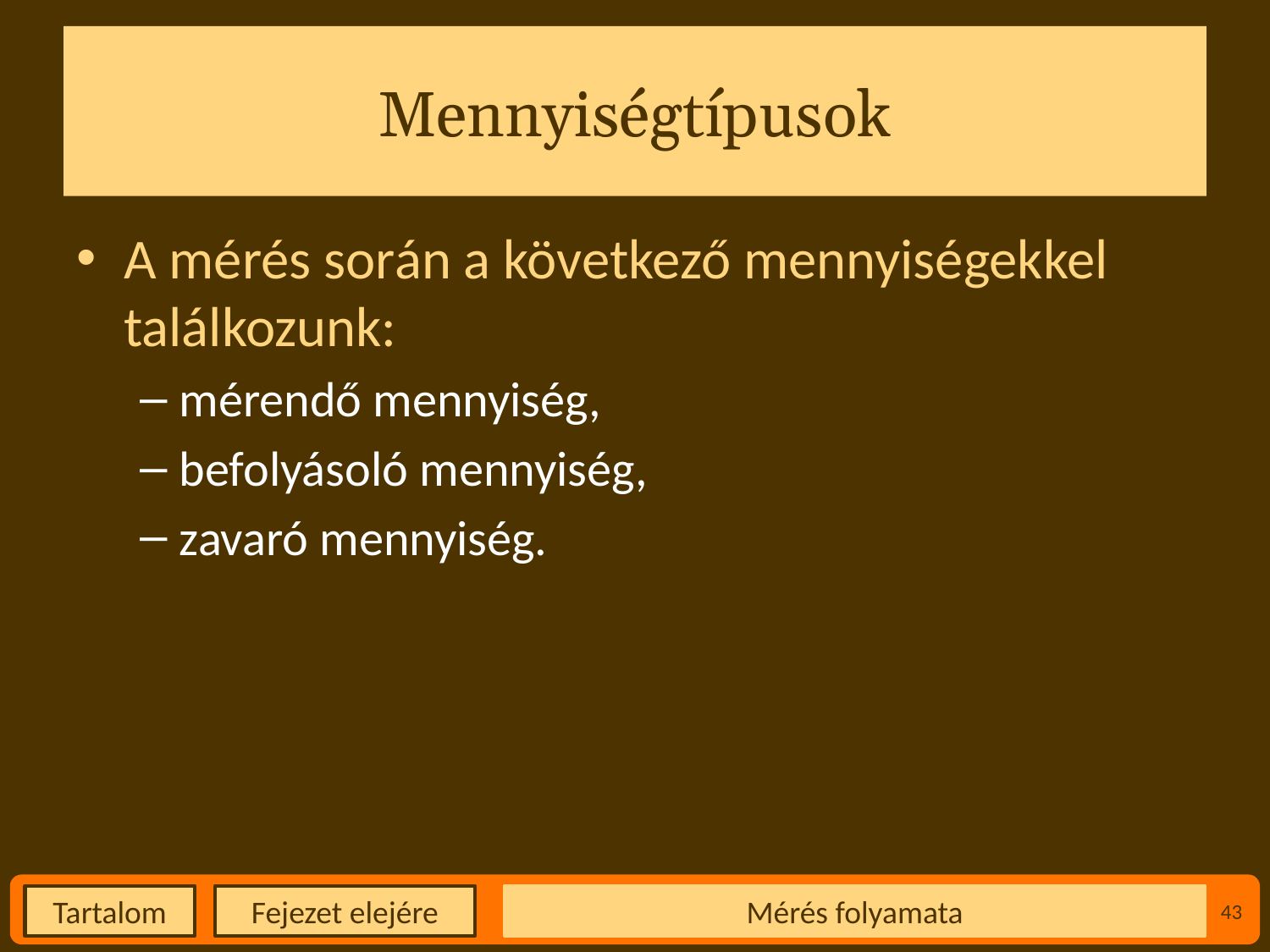

# Mennyiségtípusok
A mérés során a következő mennyiségekkel találkozunk:
mérendő mennyiség,
befolyásoló mennyiség,
zavaró mennyiség.
Mérés folyamata
43
Fejezet elejére